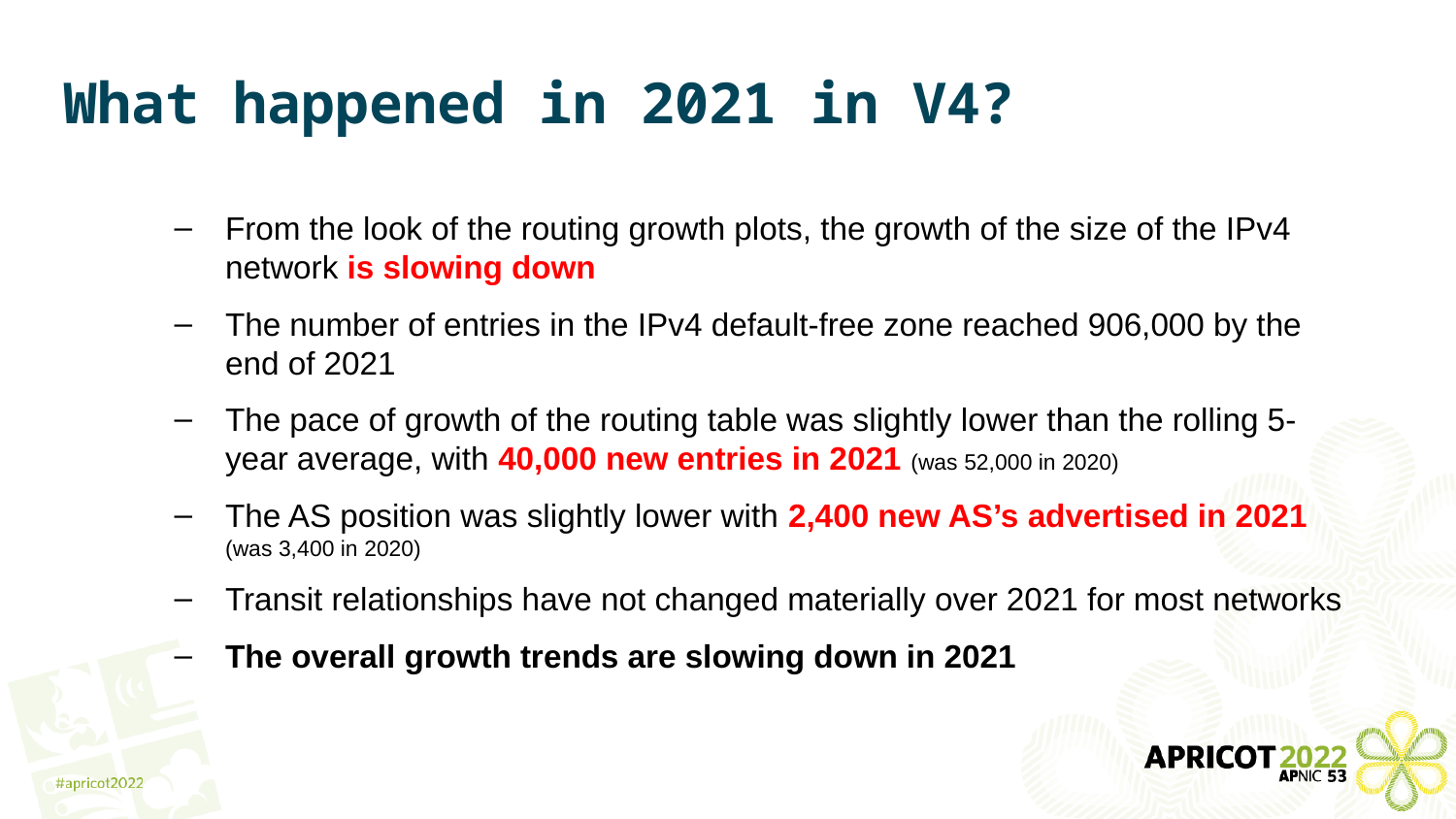

# What happened in 2021 in V4?
From the look of the routing growth plots, the growth of the size of the IPv4 network is slowing down
The number of entries in the IPv4 default-free zone reached 906,000 by the end of 2021
The pace of growth of the routing table was slightly lower than the rolling 5-year average, with 40,000 new entries in 2021 (was 52,000 in 2020)
The AS position was slightly lower with 2,400 new AS’s advertised in 2021 (was 3,400 in 2020)
Transit relationships have not changed materially over 2021 for most networks
The overall growth trends are slowing down in 2021